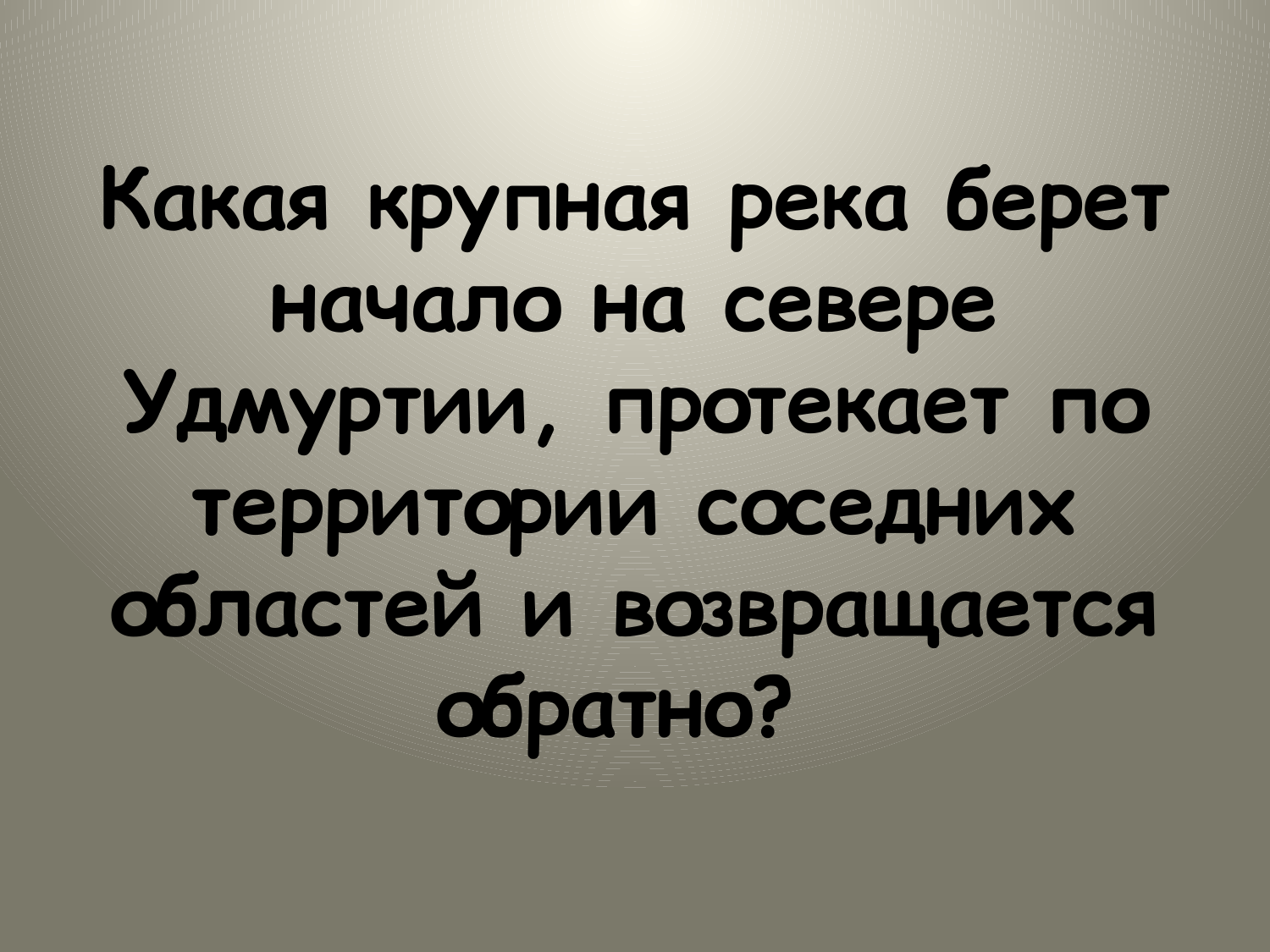

Какая крупная река берет начало на севере Удмуртии, протекает по территории соседних областей и возвращается обратно?